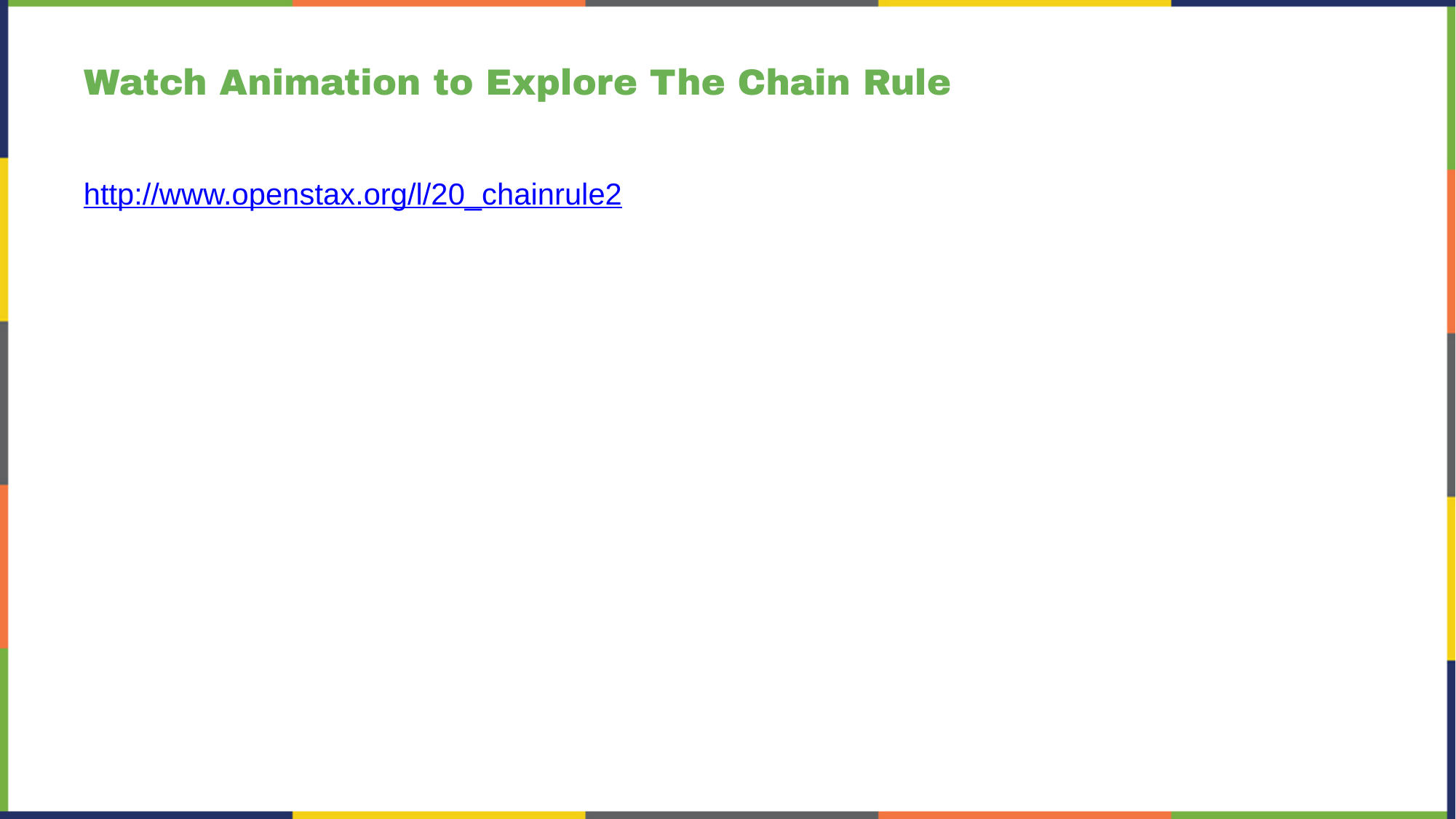

# Watch Animation to Explore The Chain Rule

http://www.openstax.org/l/20_chainrule2